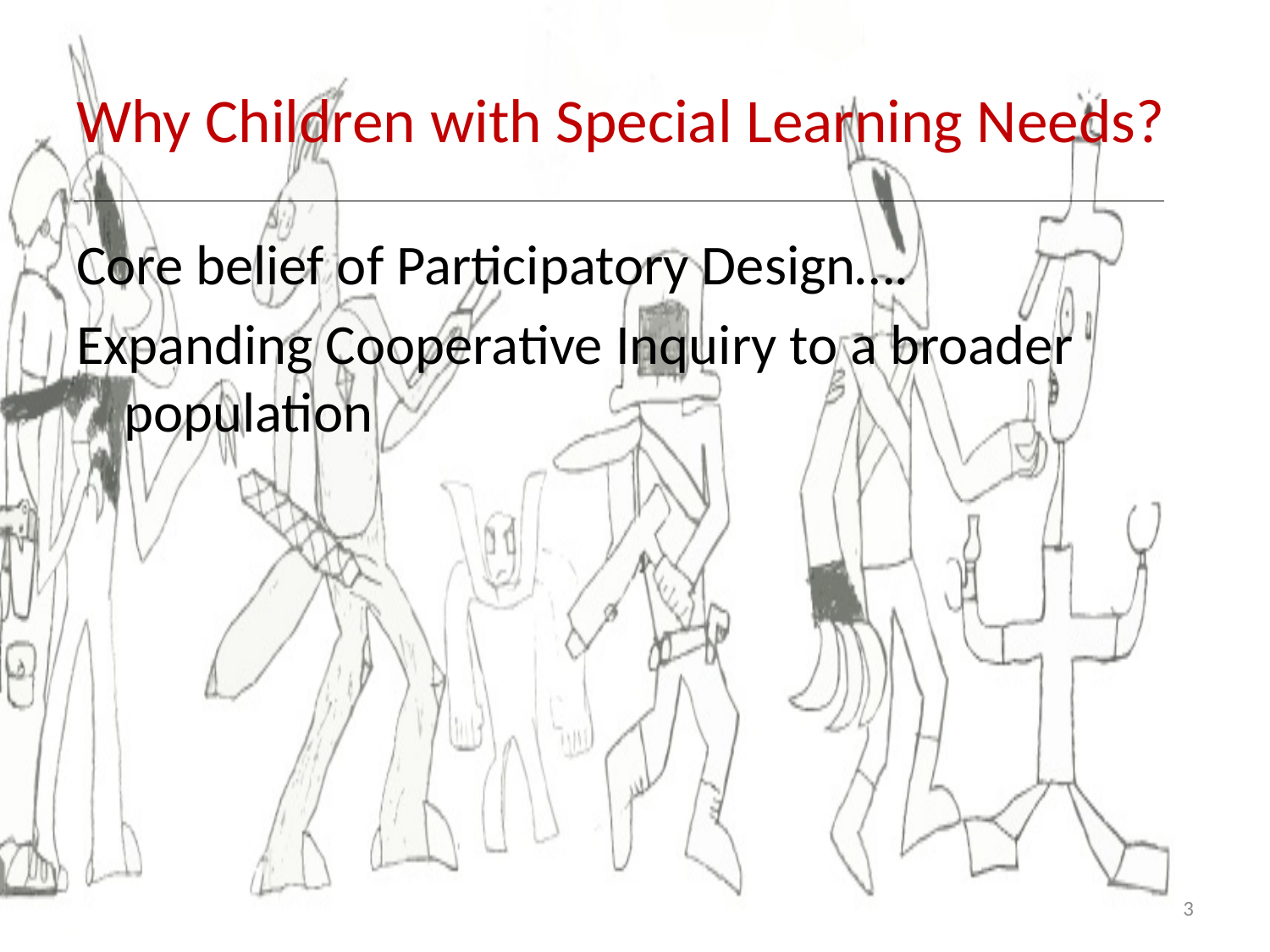

# Why Children with Special Learning Needs?
Core belief of Participatory Design….
Expanding Cooperative Inquiry to a broader population

3